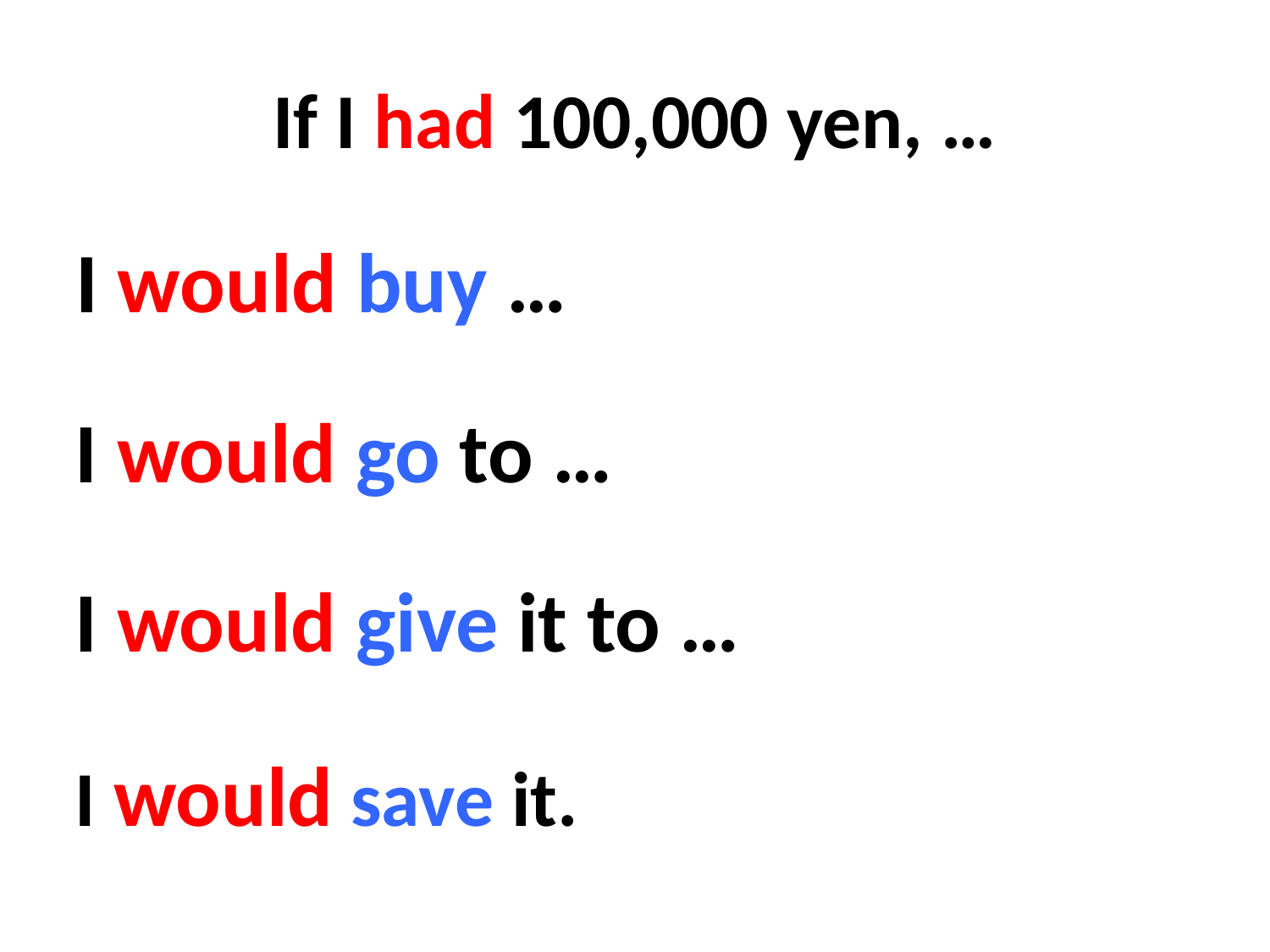

# If I had 100,000 yen, …

I would buy …
I would go to …
I would give it to …
I would save it.